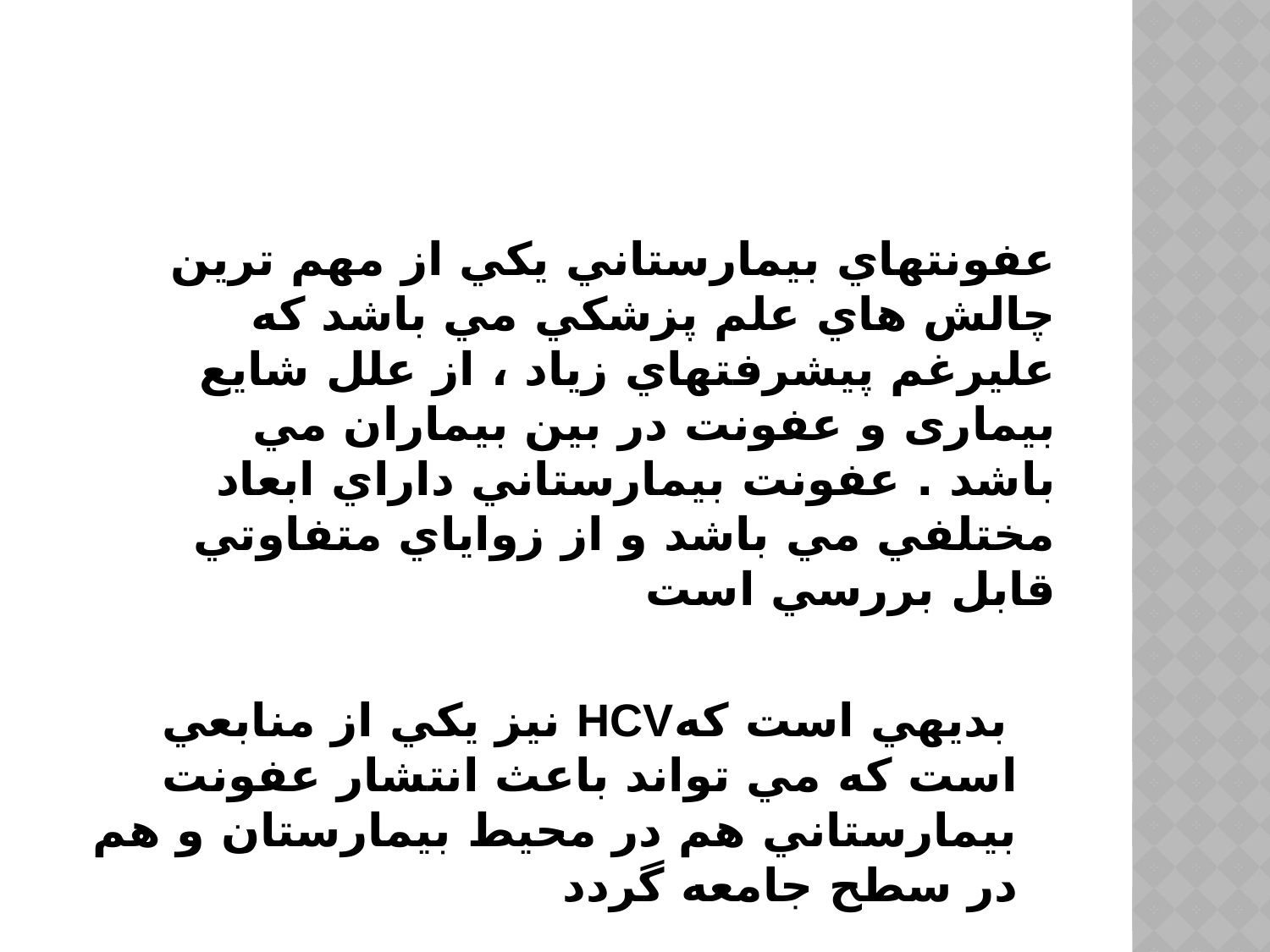

#
عفونتهاي بيمارستاني يكي از مهم ترين چالش هاي علم پزشكي مي باشد كه عليرغم پيشرفتهاي زياد ، از علل شايع بیماری و عفونت در بين بيماران مي باشد . عفونت بيمارستاني داراي ابعاد مختلفي مي باشد و از زواياي متفاوتي قابل بررسي است

   بديهي است كهHCV نيز يكي از منابعي است كه مي تواند باعث انتشار عفونت بيمارستاني هم در محيط بيمارستان و هم در سطح جامعه گردد